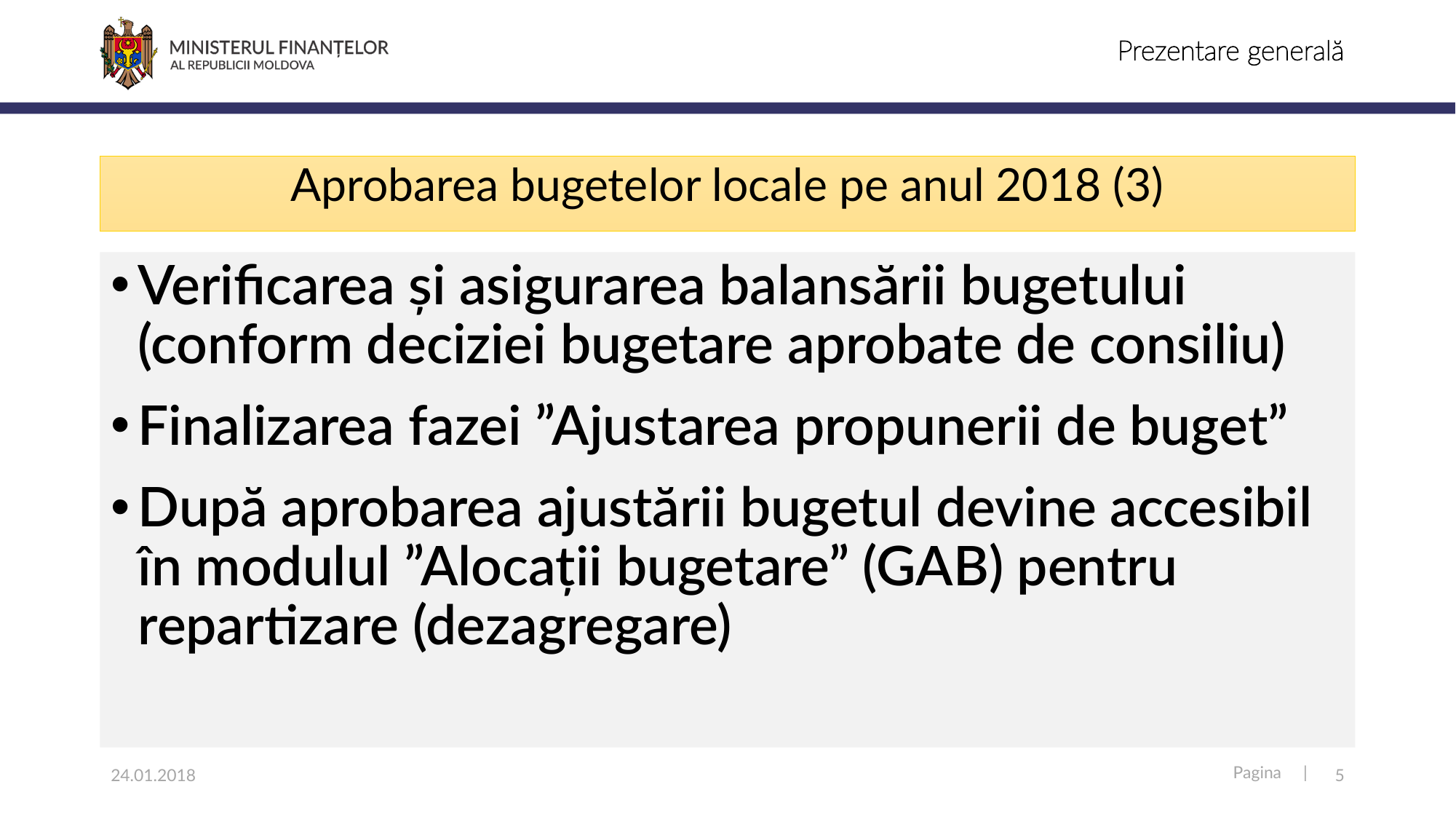

Prezentare generală
# Aprobarea bugetelor locale pe anul 2018 (3)
Verificarea și asigurarea balansării bugetului (conform deciziei bugetare aprobate de consiliu)
Finalizarea fazei ”Ajustarea propunerii de buget”
După aprobarea ajustării bugetul devine accesibil în modulul ”Alocații bugetare” (GAB) pentru repartizare (dezagregare)
24.01.2018

5